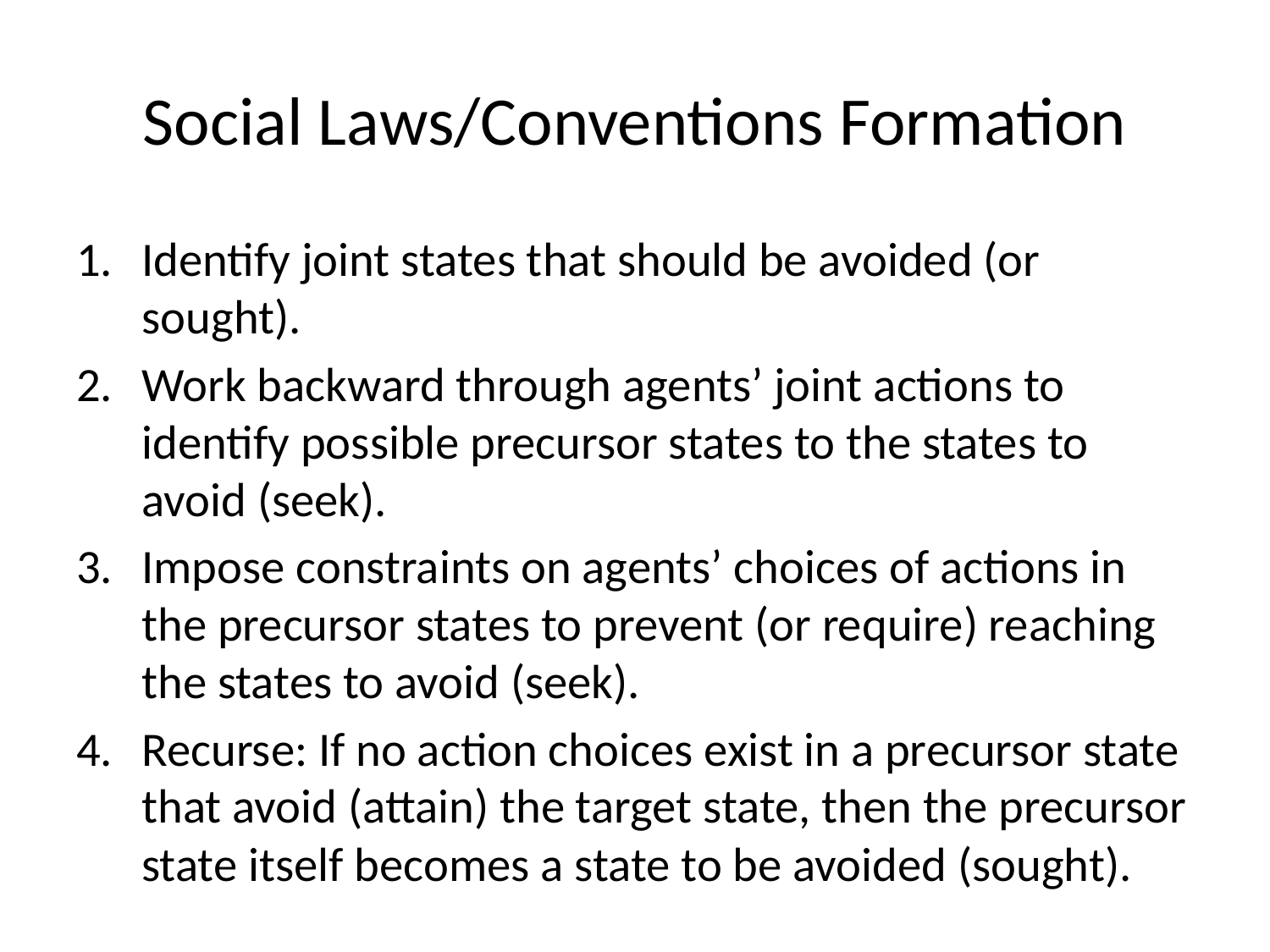

# Social Laws/Conventions Formation
Identify joint states that should be avoided (or sought).
Work backward through agents’ joint actions to identify possible precursor states to the states to avoid (seek).
Impose constraints on agents’ choices of actions in the precursor states to prevent (or require) reaching the states to avoid (seek).
Recurse: If no action choices exist in a precursor state that avoid (attain) the target state, then the precursor state itself becomes a state to be avoided (sought).